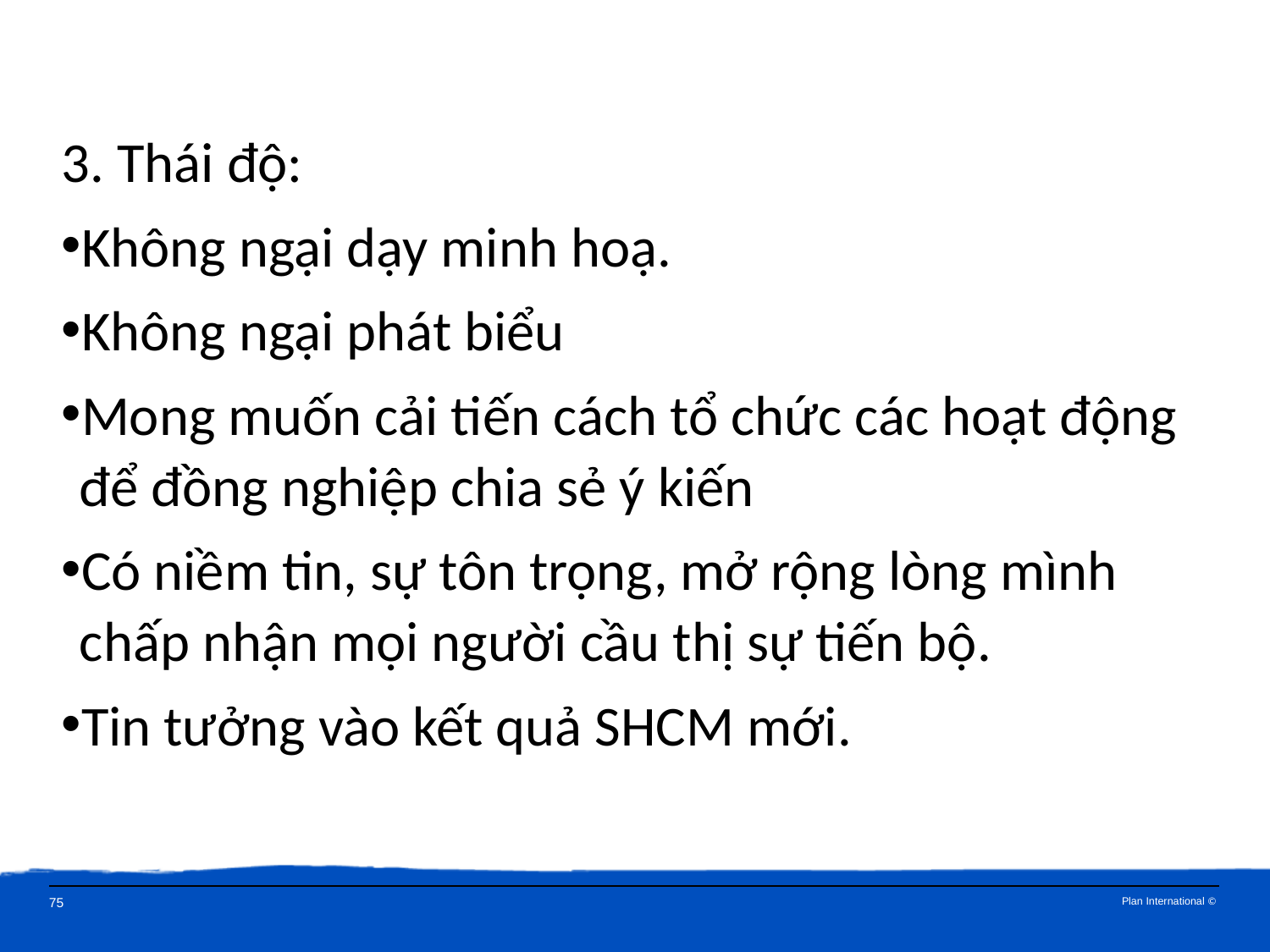

3. Thái độ:
Không ngại dạy minh hoạ.
Không ngại phát biểu
Mong muốn cải tiến cách tổ chức các hoạt động để đồng nghiệp chia sẻ ý kiến
Có niềm tin, sự tôn trọng, mở rộng lòng mình chấp nhận mọi người cầu thị sự tiến bộ.
Tin tưởng vào kết quả SHCM mới.

75